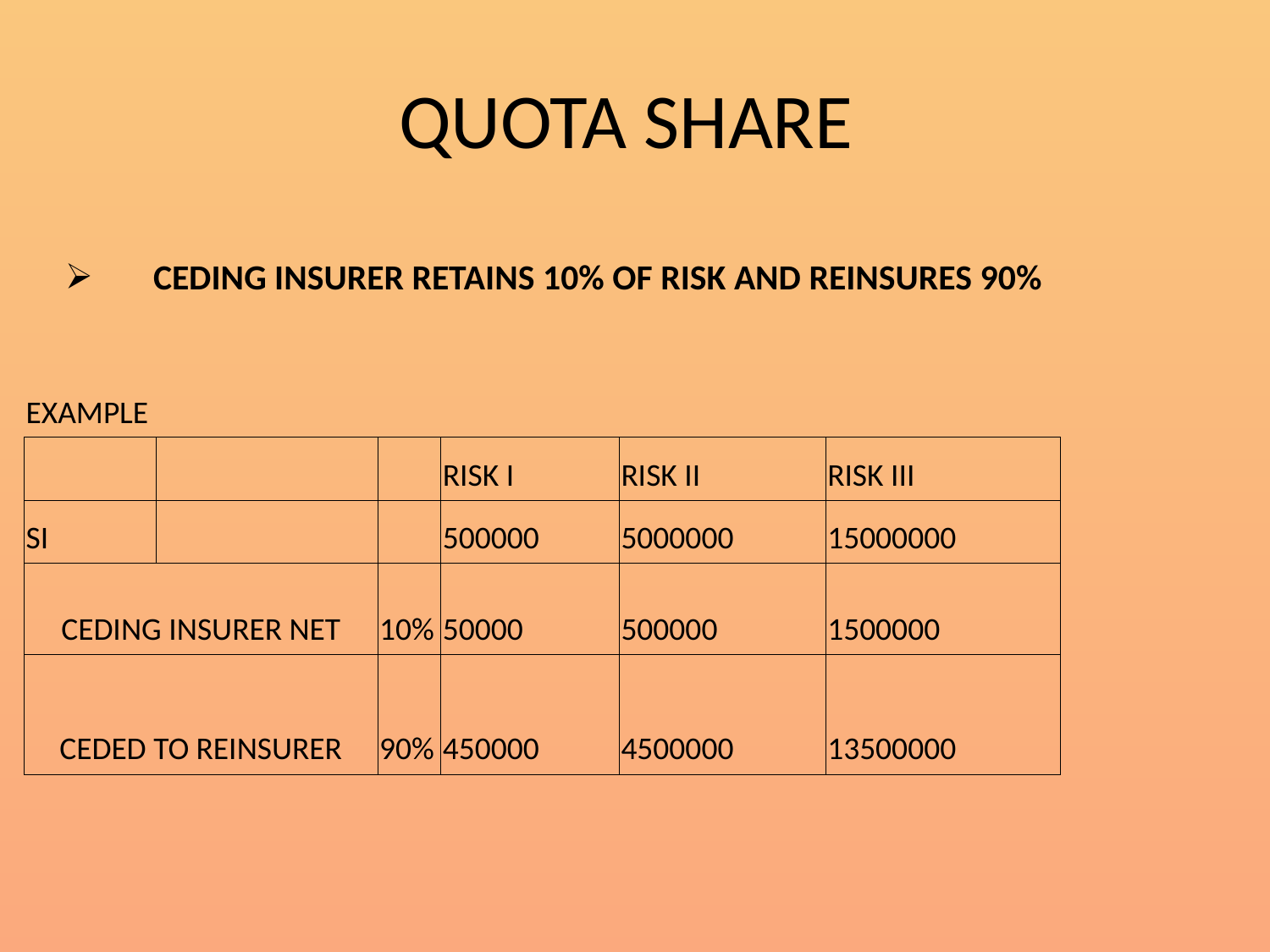

# QUOTA SHARE
| CEDING INSURER RETAINS 10% OF RISK AND REINSURES 90% |
| --- |
| EXAMPLE |  |  |  |  |  |  |
| --- | --- | --- | --- | --- | --- | --- |
|  |  |  | RISK I | RISK II | RISK III |  |
| SI |  |  | 500000 | 5000000 | 15000000 |  |
| CEDING INSURER NET |  | 10% | 50000 | 500000 | 1500000 |  |
| CEDED TO REINSURER |  | 90% | 450000 | 4500000 | 13500000 |  |
|  |  |  |  |  |  |  |